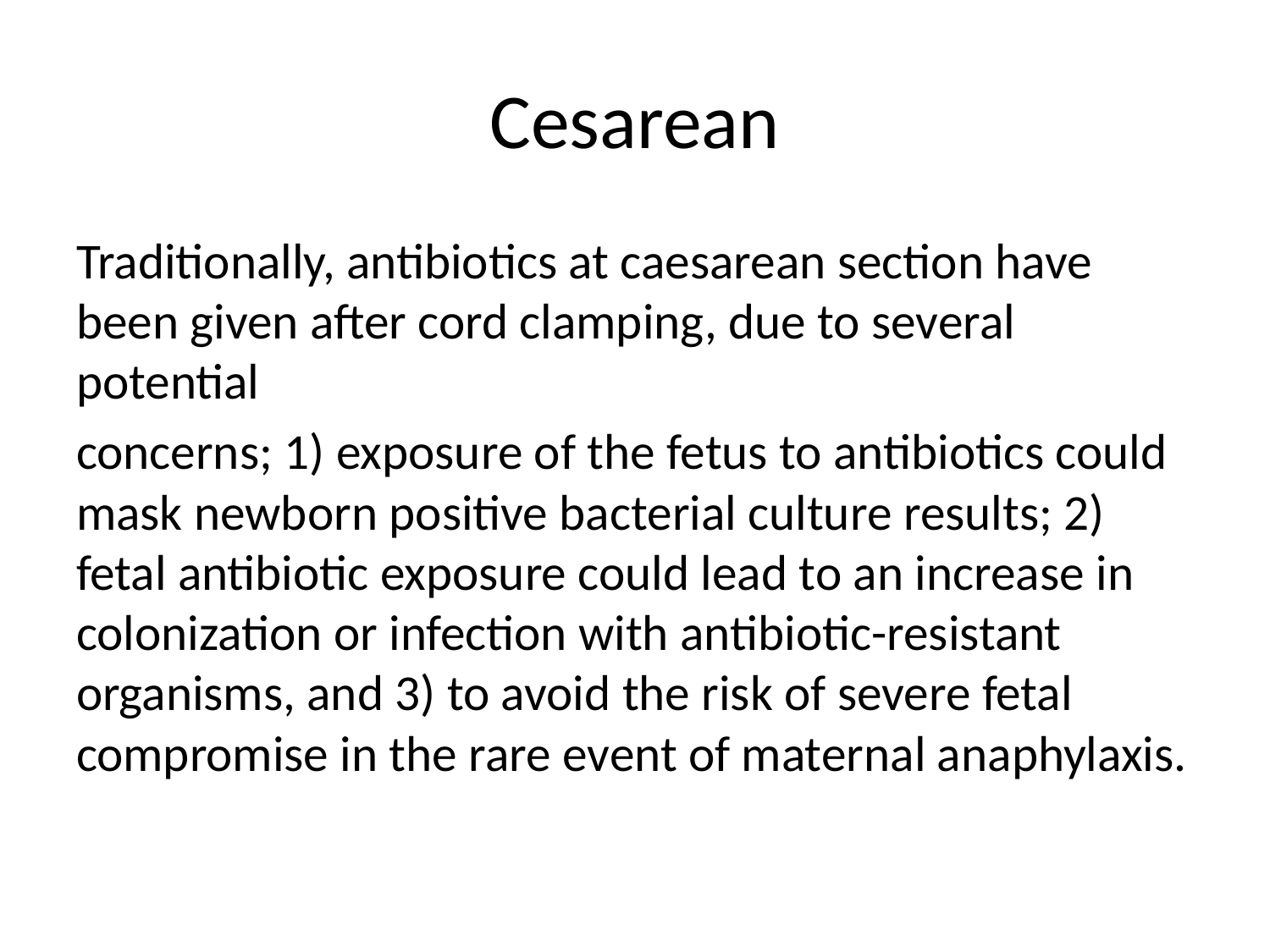

# Cesarean
Traditionally, antibiotics at caesarean section have been given after cord clamping, due to several potential
concerns; 1) exposure of the fetus to antibiotics could mask newborn positive bacterial culture results; 2) fetal antibiotic exposure could lead to an increase in colonization or infection with antibiotic-resistant organisms, and 3) to avoid the risk of severe fetal compromise in the rare event of maternal anaphylaxis.